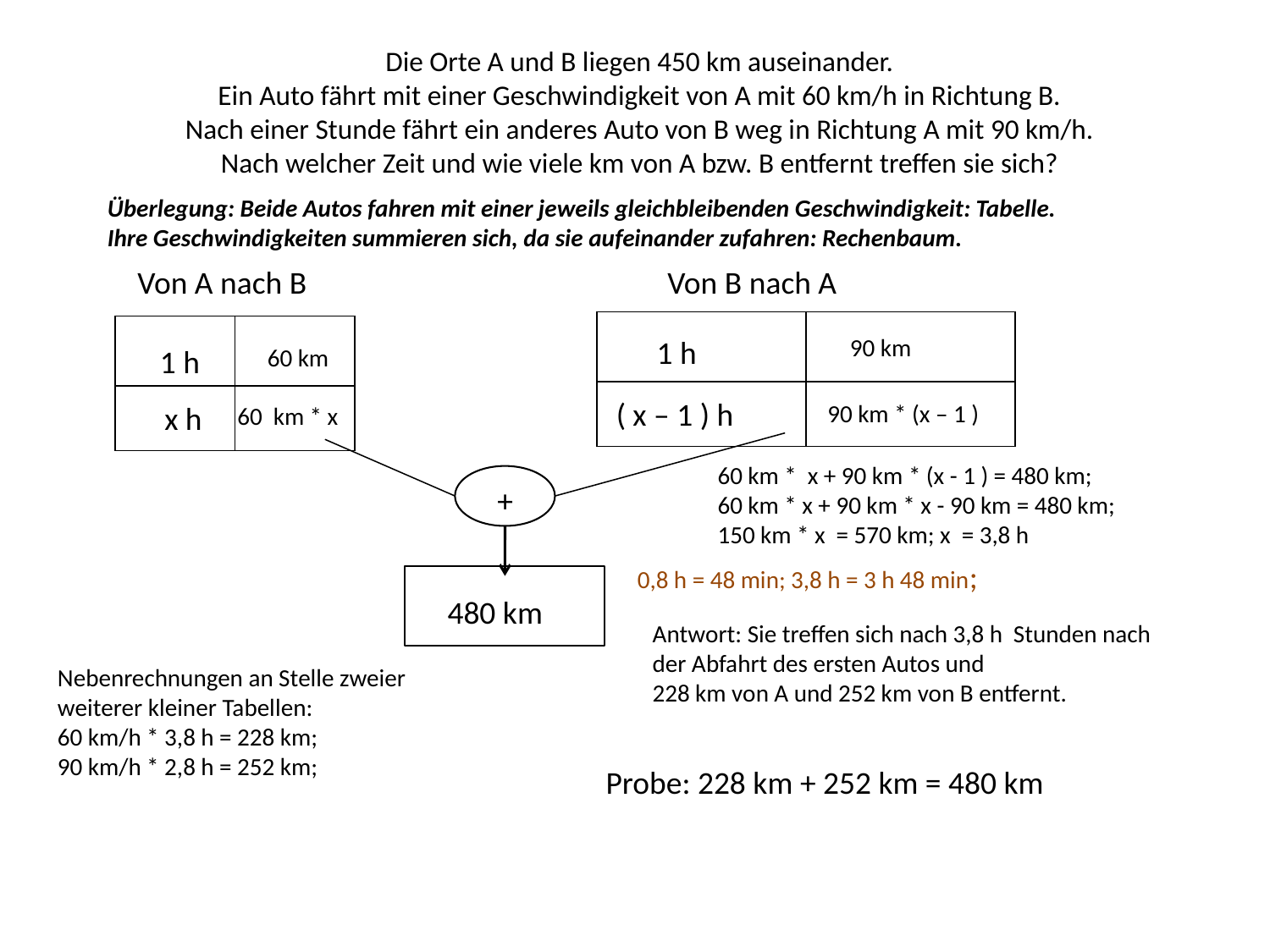

# Die Orte A und B liegen 450 km auseinander. Ein Auto fährt mit einer Geschwindigkeit von A mit 60 km/h in Richtung B. Nach einer Stunde fährt ein anderes Auto von B weg in Richtung A mit 90 km/h. Nach welcher Zeit und wie viele km von A bzw. B entfernt treffen sie sich?
Überlegung: Beide Autos fahren mit einer jeweils gleichbleibenden Geschwindigkeit: Tabelle.
Ihre Geschwindigkeiten summieren sich, da sie aufeinander zufahren: Rechenbaum.
Von A nach B
Von B nach A
|  |  |
| --- | --- |
|  |  |
| 1 |  |
| --- | --- |
|  |  |
1 h
90 km
1 h
60 km
 ( x – 1 ) h
90 km * (x – 1 )
 x h
60  km * x
60 km *  x + 90 km * (x - 1 ) = 480 km;
60 km * x + 90 km * x - 90 km = 480 km;
150 km * x  = 570 km; x  = 3,8 h

+
0,8 h = 48 min; 3,8 h = 3 h 48 min;

480 km
Antwort: Sie treffen sich nach 3,8 h  Stunden nach der Abfahrt des ersten Autos und
228 km von A und 252 km von B entfernt.
Nebenrechnungen an Stelle zweier
weiterer kleiner Tabellen:
60 km/h * 3,8 h = 228 km;
90 km/h * 2,8 h = 252 km;
Probe: 228 km + 252 km = 480 km